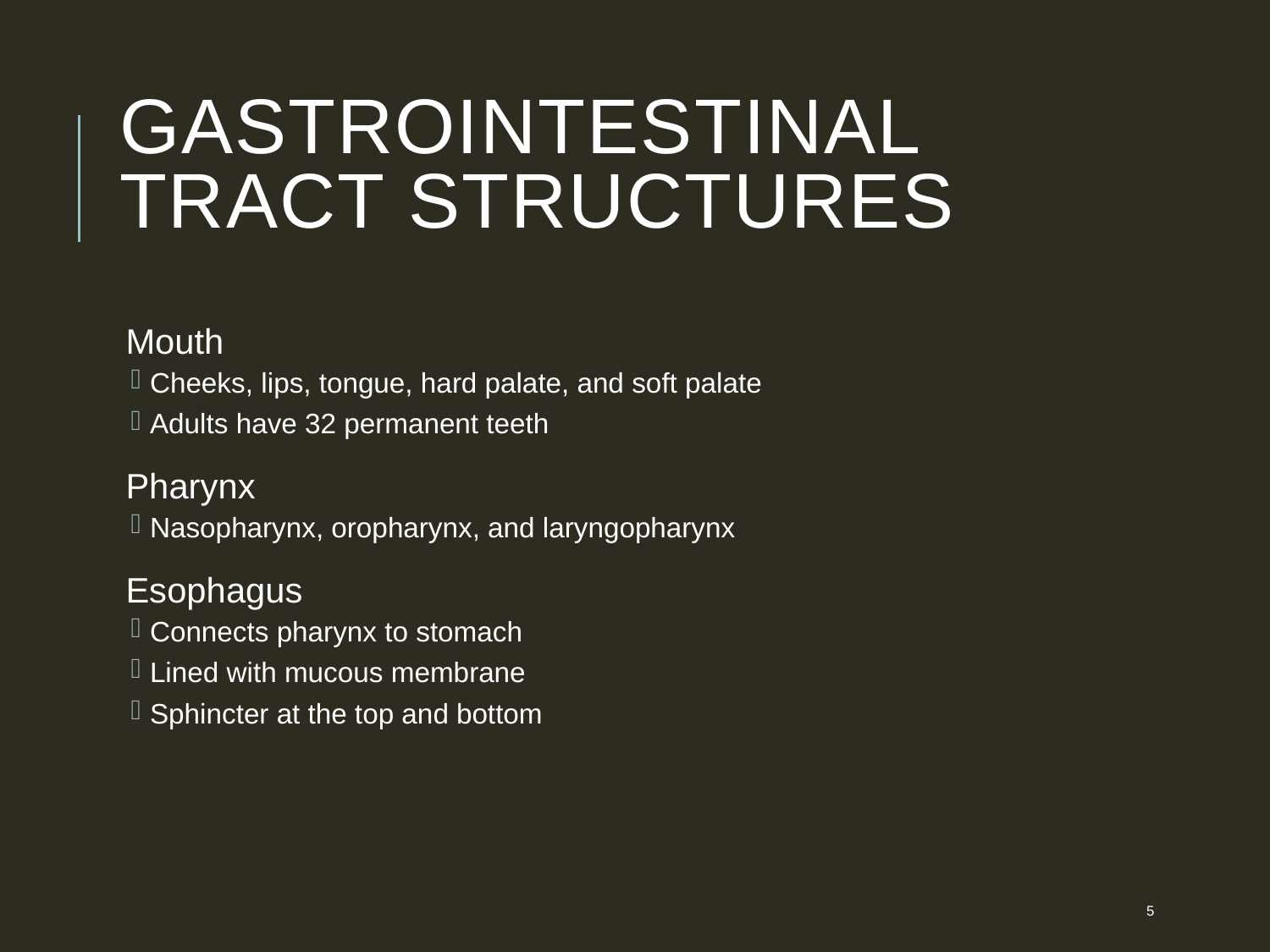

# Gastrointestinal Tract Structures
Mouth
Cheeks, lips, tongue, hard palate, and soft palate
Adults have 32 permanent teeth
Pharynx
Nasopharynx, oropharynx, and laryngopharynx
Esophagus
Connects pharynx to stomach
Lined with mucous membrane
Sphincter at the top and bottom
 5